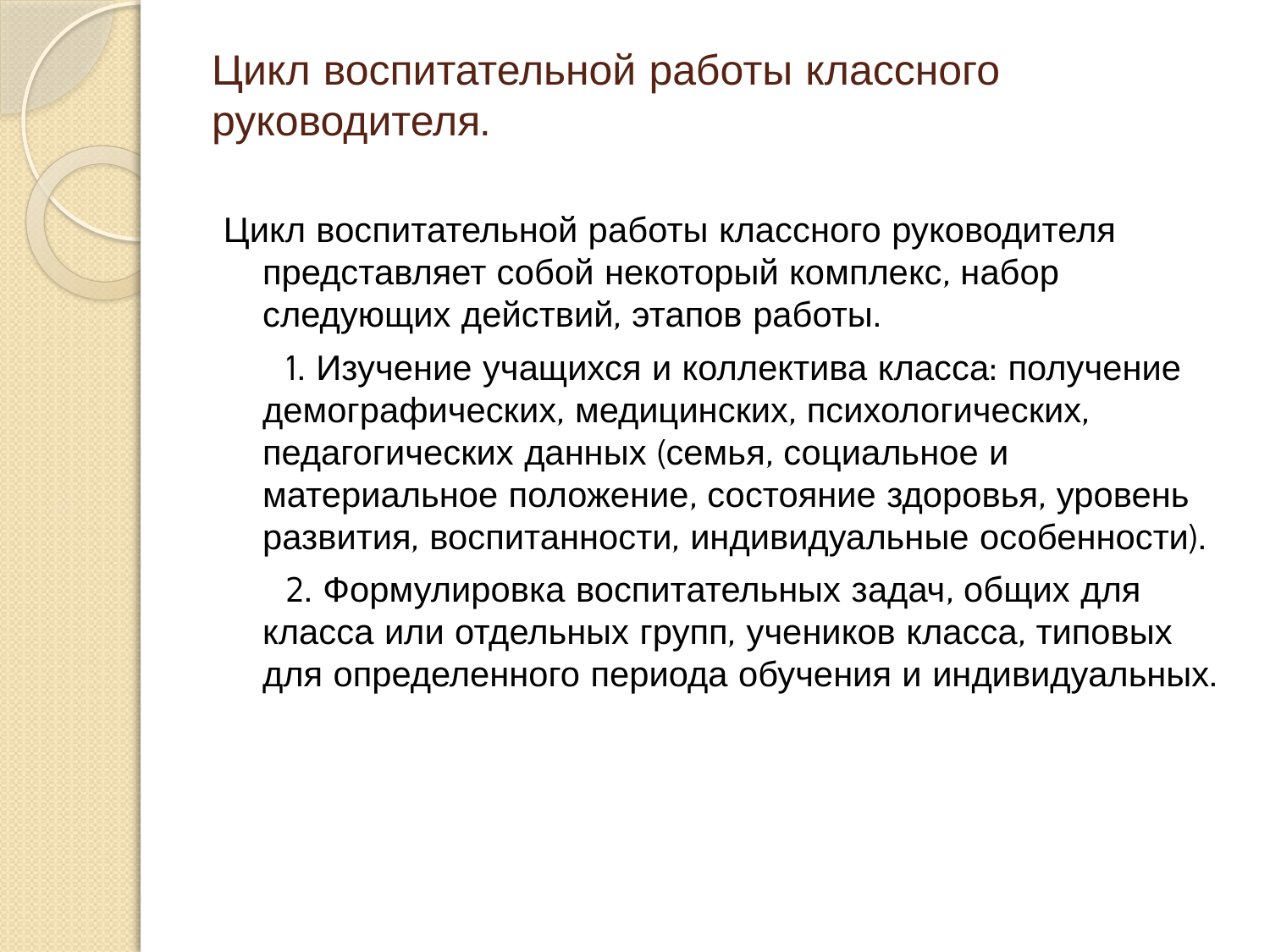

# Цикл воспитательной работы классного руководителя.
Цикл воспитательной работы классного руководителя представляет собой некоторый комплекс, набор следующих действий, этапов работы.
      1. Изучение учащихся и коллектива класса: получение демографических, медицинских, психологических, педагогических данных (семья, социальное и материальное положение, состояние здоровья, уровень развития, воспитанности, индивидуальные особенности).
      2. Формулировка воспитательных задач, общих для класса или отдельных групп, учеников класса, типовых для определенного периода обучения и индивидуальных.